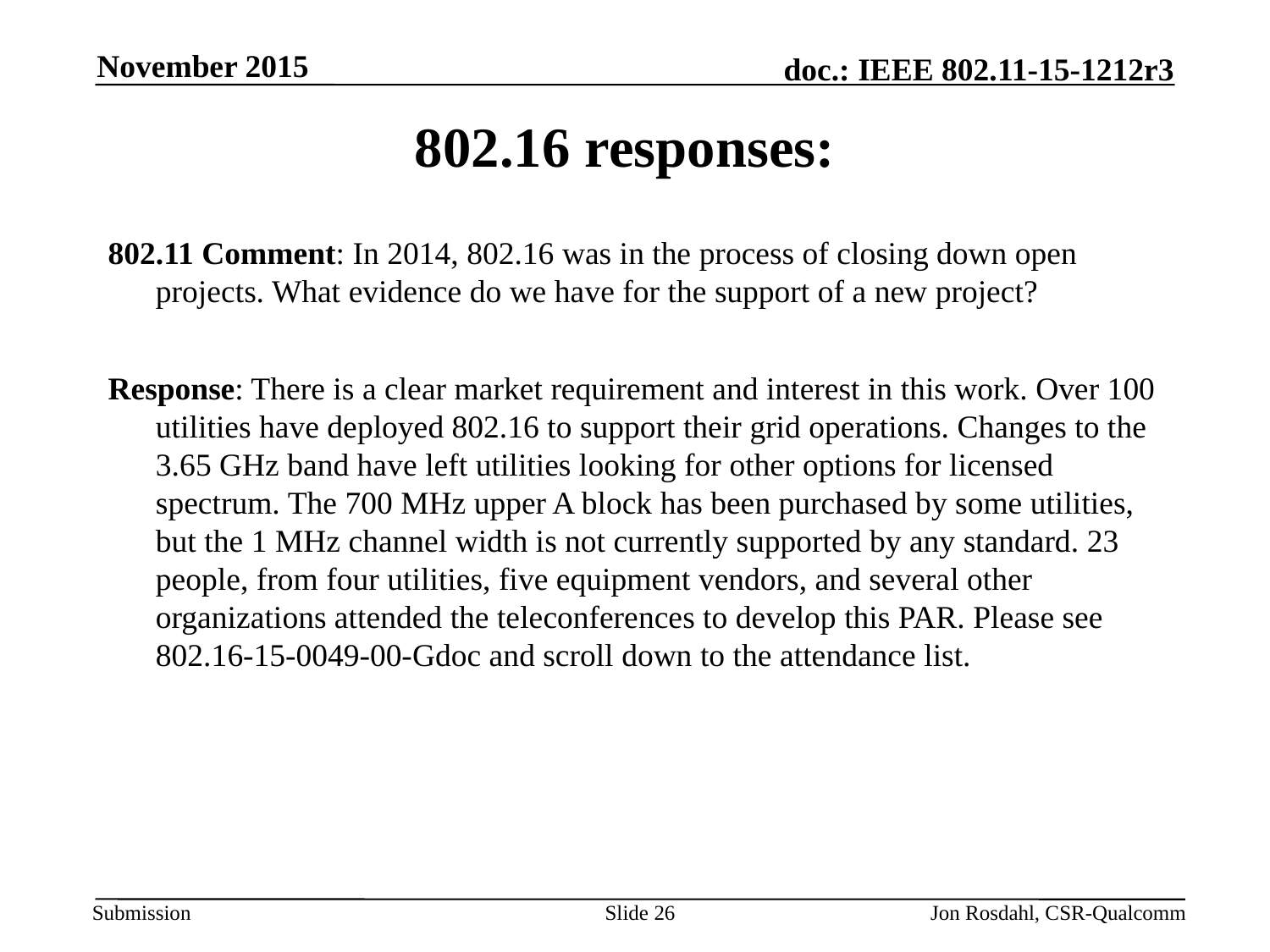

November 2015
# 802.16 responses:
802.11 Comment: In 2014, 802.16 was in the process of closing down open projects. What evidence do we have for the support of a new project?

Response: There is a clear market requirement and interest in this work. Over 100 utilities have deployed 802.16 to support their grid operations. Changes to the 3.65 GHz band have left utilities looking for other options for licensed spectrum. The 700 MHz upper A block has been purchased by some utilities, but the 1 MHz channel width is not currently supported by any standard. 23 people, from four utilities, five equipment vendors, and several other organizations attended the teleconferences to develop this PAR. Please see 802.16-15-0049-00-Gdoc and scroll down to the attendance list.
Slide 26
Jon Rosdahl, CSR-Qualcomm